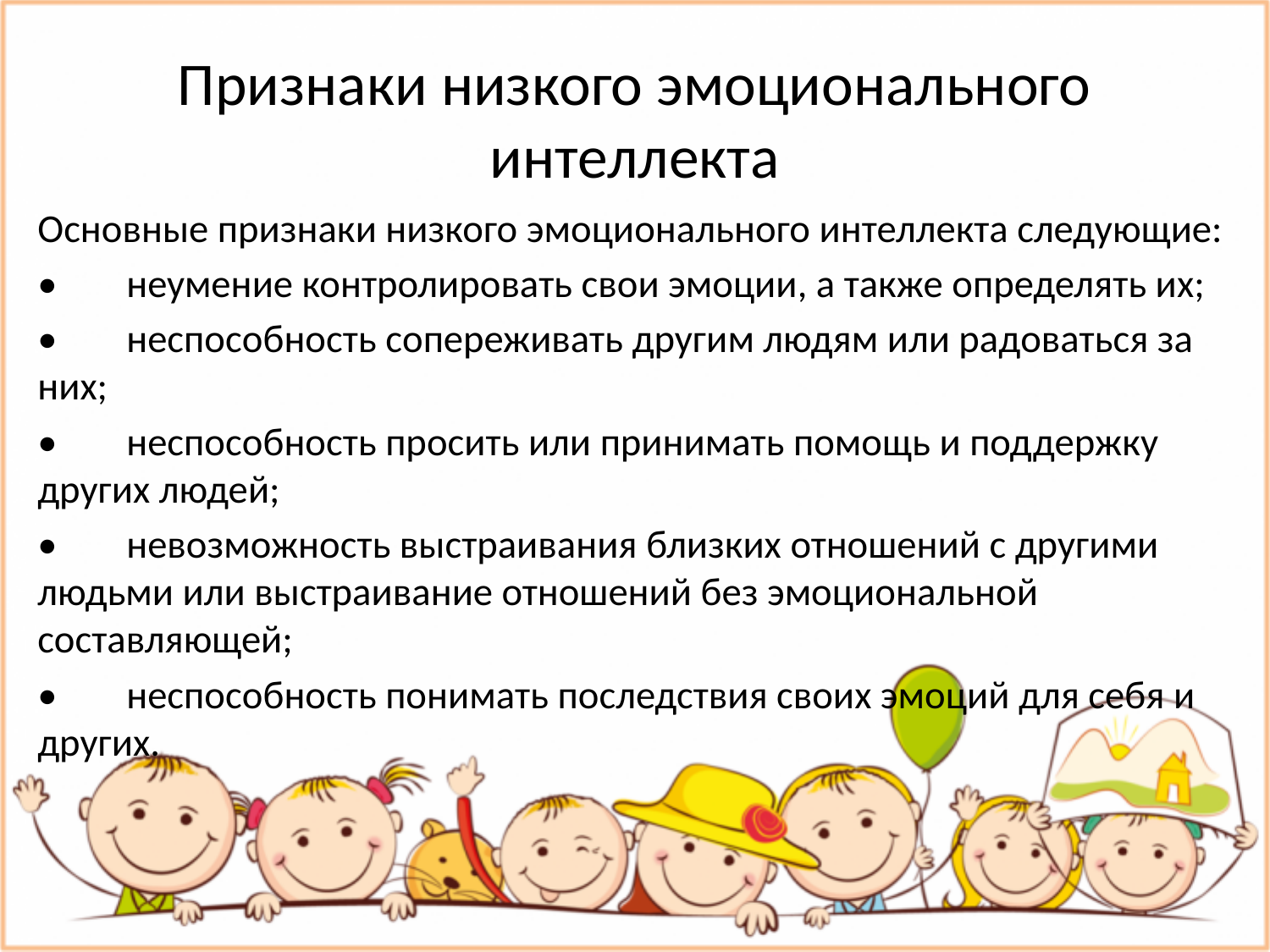

# Признаки низкого эмоционального интеллекта
Основные признаки низкого эмоционального интеллекта следующие:
•	неумение контролировать свои эмоции, а также определять их;
•	неспособность сопереживать другим людям или радоваться за них;
•	неспособность просить или принимать помощь и поддержку других людей;
•	невозможность выстраивания близких отношений с другими людьми или выстраивание отношений без эмоциональной составляющей;
•	неспособность понимать последствия своих эмоций для себя и других.